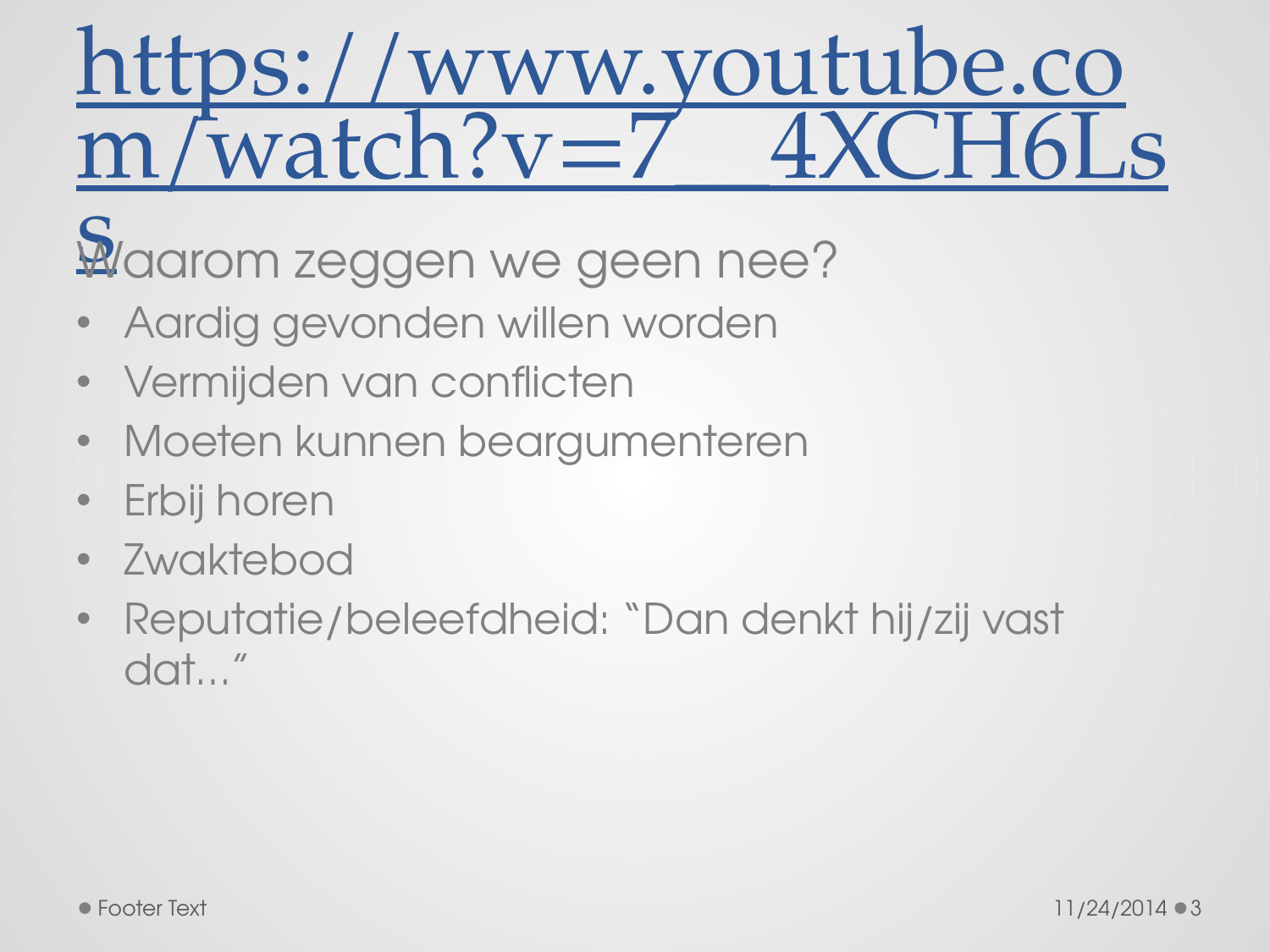

# https://www.youtube.com/watch?v=7__4XCH6Lss
Waarom zeggen we geen nee?
Aardig gevonden willen worden
Vermijden van conflicten
Moeten kunnen beargumenteren
Erbij horen
Zwaktebod
Reputatie/beleefdheid: “Dan denkt hij/zij vast dat…”
Footer Text
11/24/2014
3